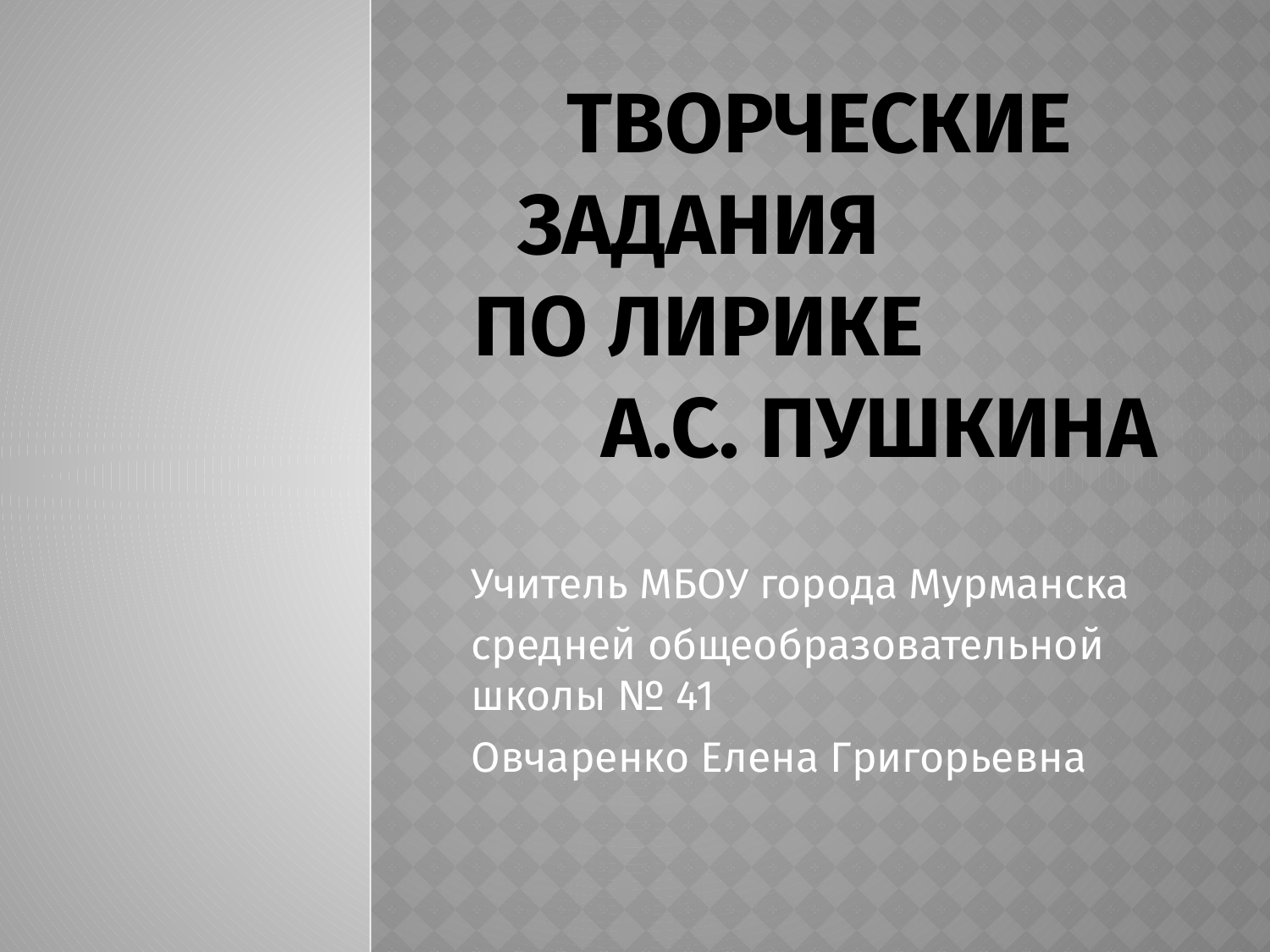

# Творческие задания             по лирике                   А.С. Пушкина
Учитель МБОУ города Мурманска
средней общеобразовательной школы № 41
Овчаренко Елена Григорьевна